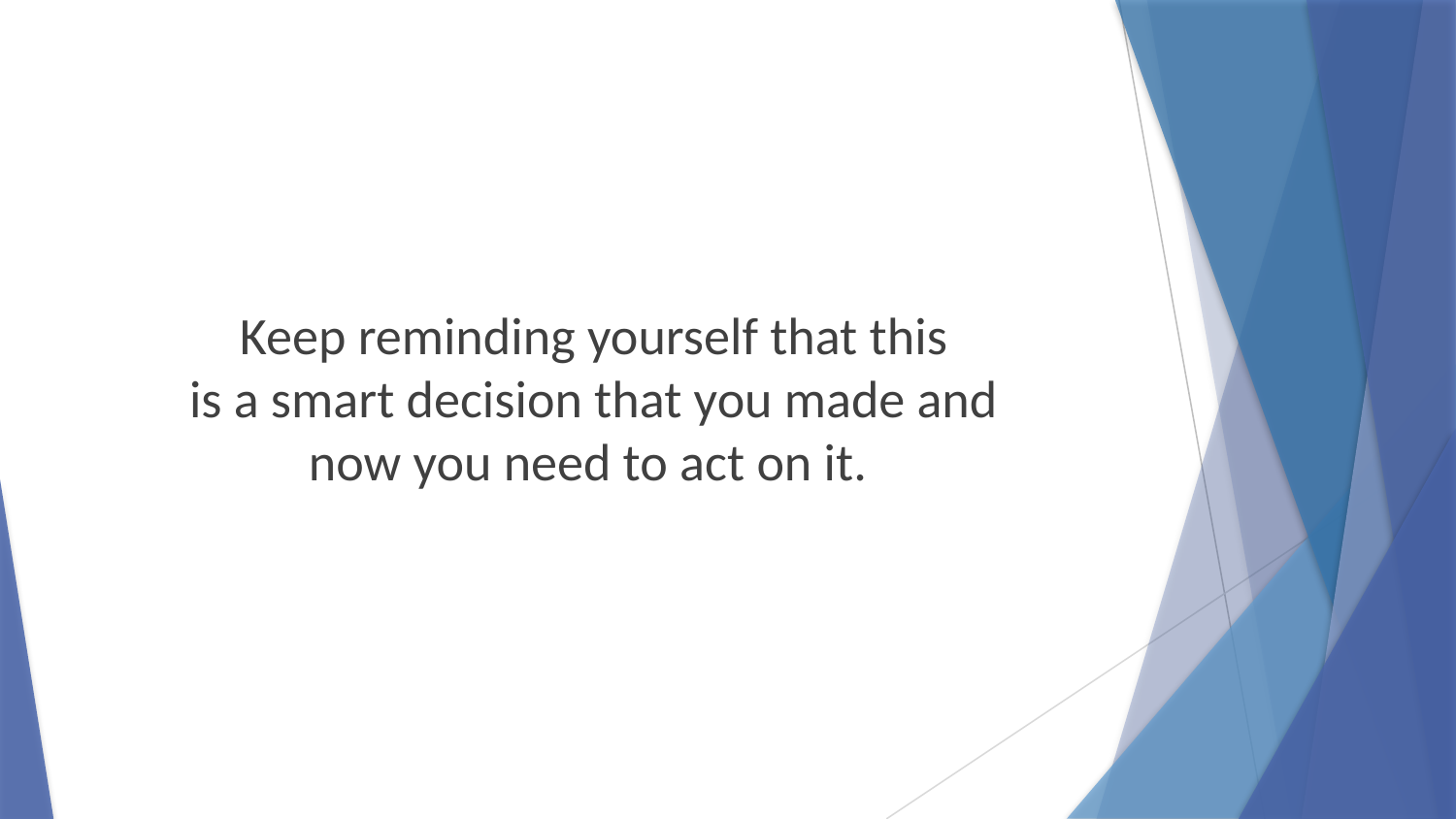

Keep reminding yourself that this
is a smart decision that you made and
now you need to act on it.